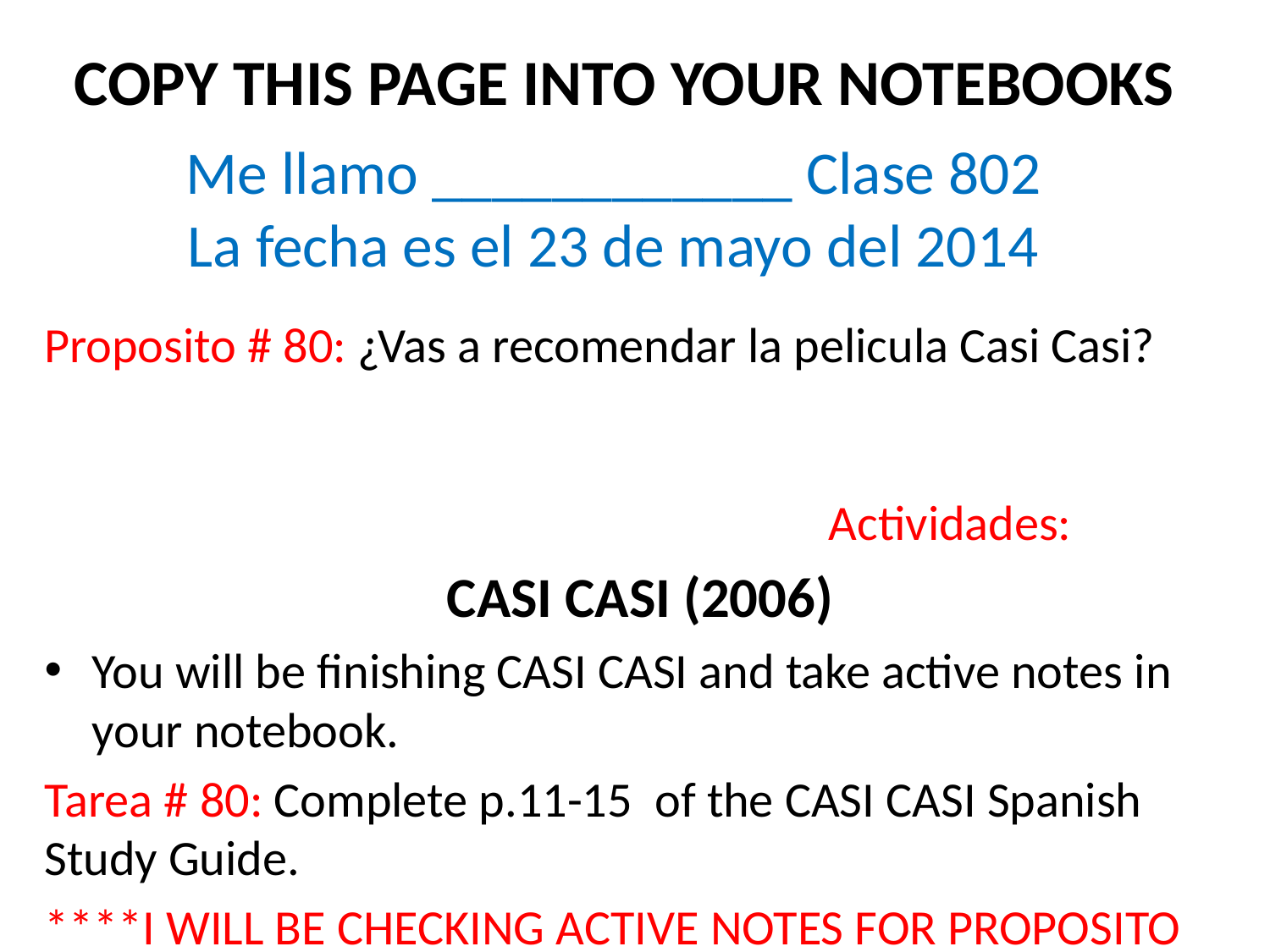

COPY THIS PAGE INTO YOUR NOTEBOOKS
# Me llamo ____________ Clase 802 La fecha es el 23 de mayo del 2014
Proposito # 80: ¿Vas a recomendar la pelicula Casi Casi?                                                                                                                                                                                                                                                                                                    Actividades:
CASI CASI (2006)
You will be finishing CASI CASI and take active notes in your notebook.
Tarea # 80: Complete p.11-15  of the CASI CASI Spanish Study Guide.
****I WILL BE CHECKING ACTIVE NOTES FOR PROPOSITO 79 & 80, AS WELL AS THE COMPLETED PACKET****